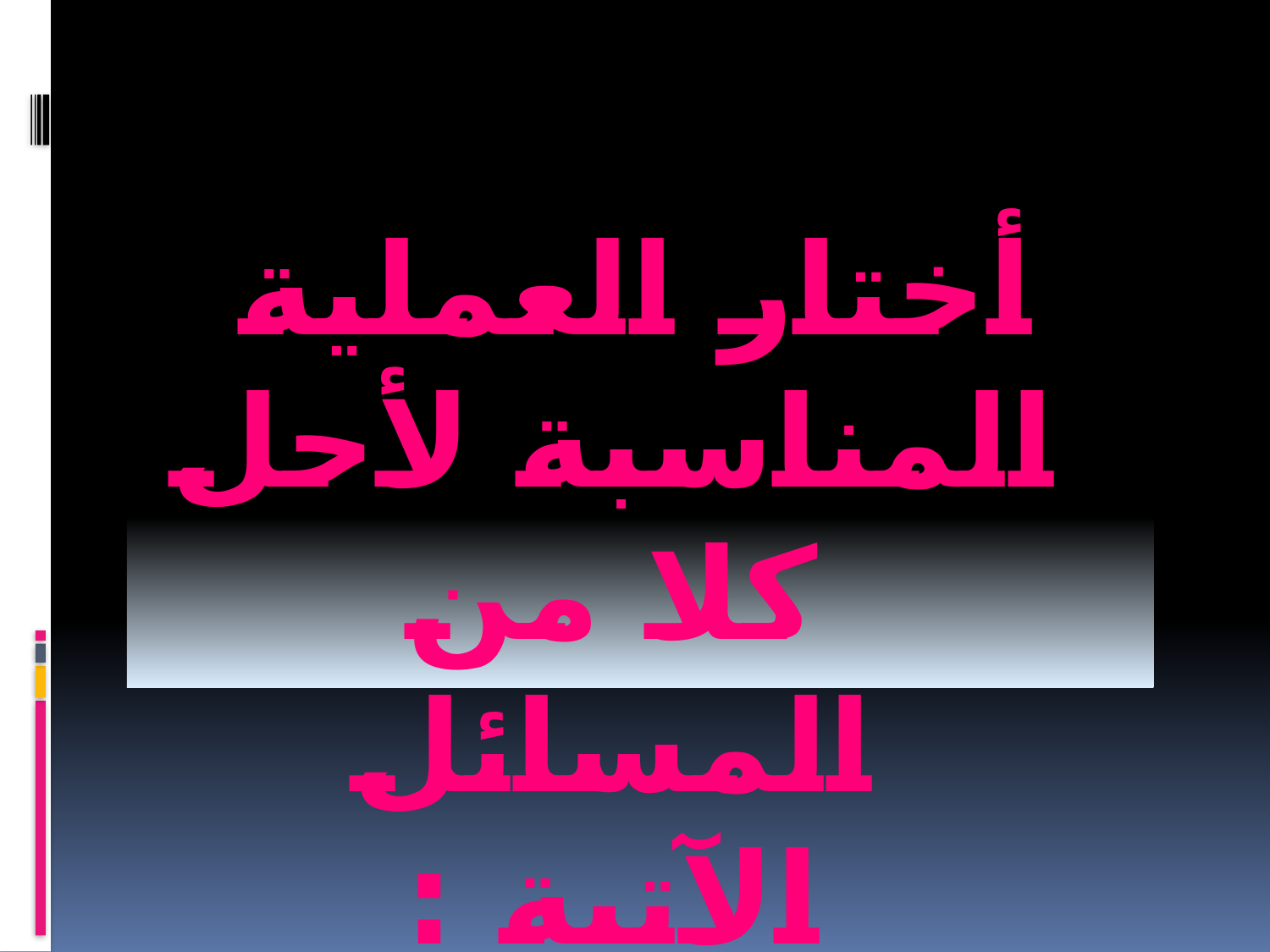

أختار العملية المناسبة لأحل كلا من المسائل الآتية :